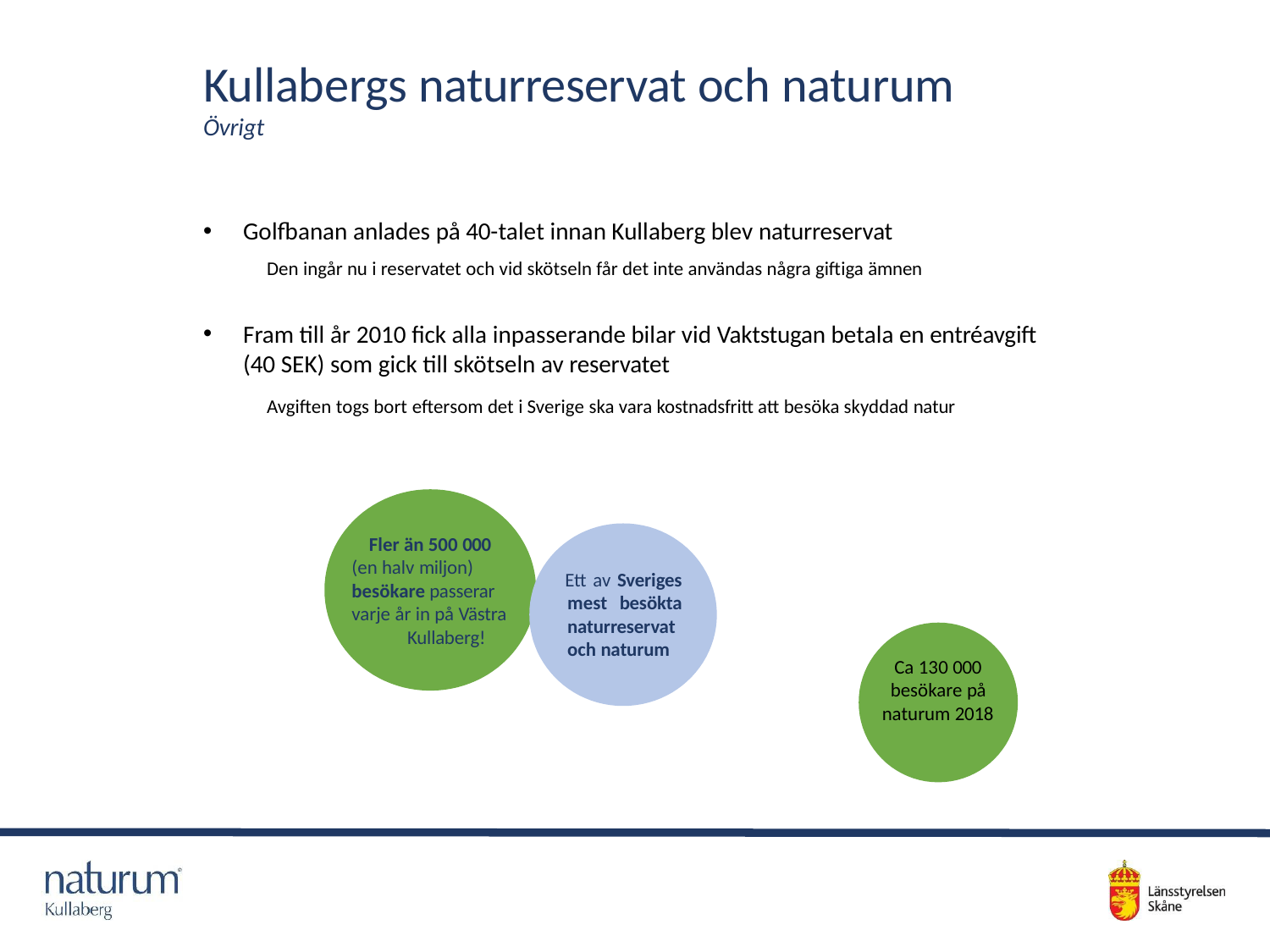

# Kullabergs naturreservat och naturum
Övrigt
Golfbanan anlades på 40-talet innan Kullaberg blev naturreservat
Den ingår nu i reservatet och vid skötseln får det inte användas några giftiga ämnen

Fram till år 2010 fick alla inpasserande bilar vid Vaktstugan betala en entréavgift (40 SEK) som gick till skötseln av reservatet
Avgiften togs bort eftersom det i Sverige ska vara kostnadsfritt att besöka skyddad natur

Fler än 500 000 (en halv miljon) besökare passerar varje år in på Västra
Kullaberg!
Ett av Sveriges mest besökta naturreservat och naturum

Ca 130 000
besökare på naturum 2018